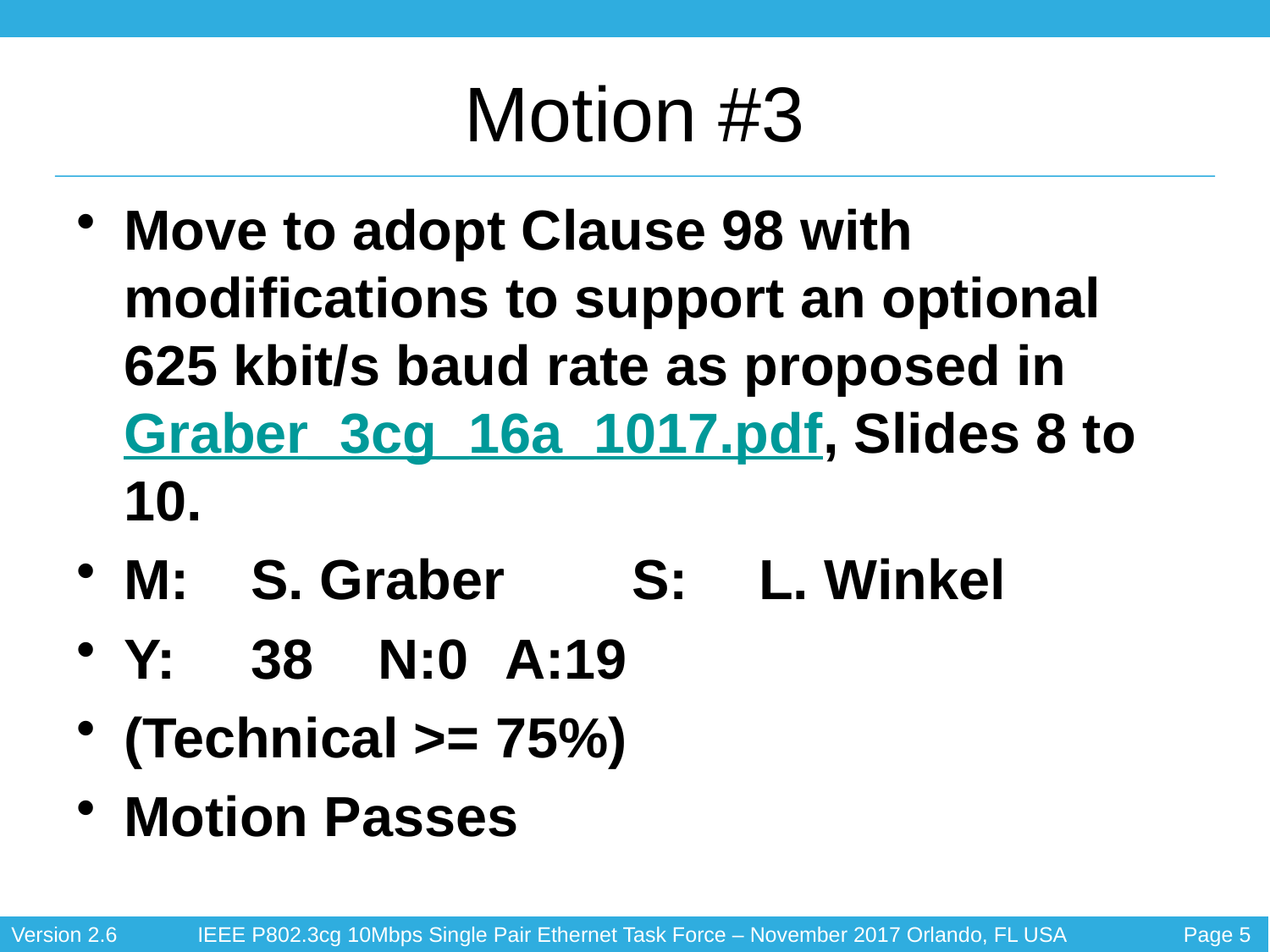

# Motion #3
Move to adopt Clause 98 with modifications to support an optional 625 kbit/s baud rate as proposed in Graber_3cg_16a_1017.pdf, Slides 8 to 10.
M:	S. Graber	S: 	L. Winkel
Y:	38	N:0	A:19
(Technical >= 75%)
Motion Passes